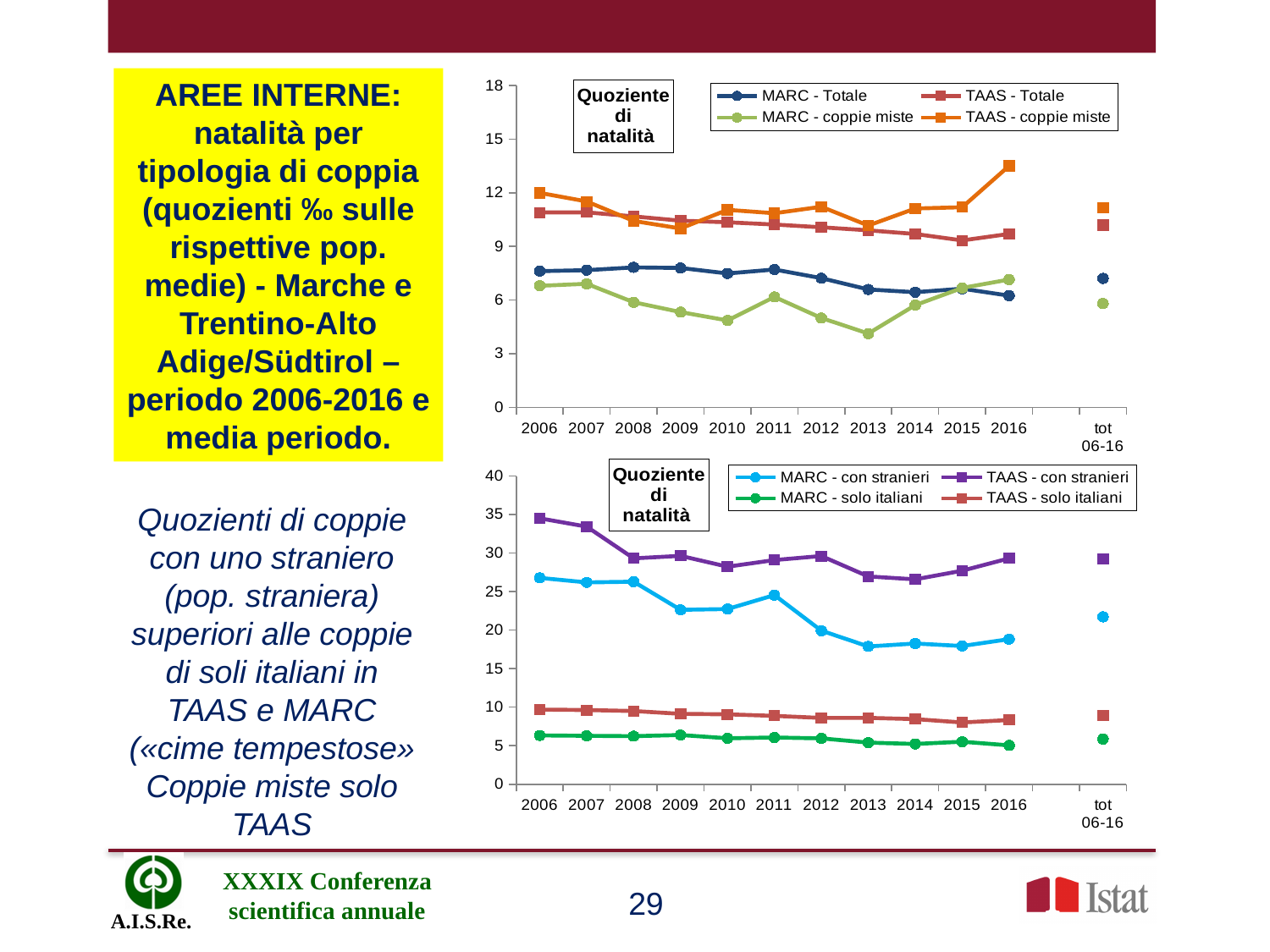

### Chart: Quoziente
di
natalità

| Category | MARC - Totale | TAAS - Totale | MARC - coppie miste | TAAS - coppie miste |
|---|---|---|---|---|
| 2006 | 7.61499717379382 | 10.898429225984103 | 6.794940796555436 | 11.992831870606073 |
| 2007 | 7.671772108166961 | 10.905149506616564 | 6.907736665064872 | 11.513463324048283 |
| 2008 | 7.826412582175252 | 10.679245076526563 | 5.875101634012641 | 10.42321197560525 |
| 2009 | 7.792525562096558 | 10.438882883078644 | 5.323230385574526 | 10.002226523027387 |
| 2010 | 7.487418936446174 | 10.347813506142394 | 4.858485160994614 | 11.043622308117062 |
| 2011 | 7.706428995439095 | 10.222797938628727 | 6.171667299658184 | 10.85590954482492 |
| 2012 | 7.222908269064983 | 10.067893523944697 | 4.992185130753261 | 11.217775860209256 |
| 2013 | 6.591623783498372 | 9.898056834966313 | 4.1229721251232405 | 10.166852397453708 |
| 2014 | 6.436598006758643 | 9.6959303476024 | 5.714949471483331 | 11.119393713504783 |
| 2015 | 6.633463244071153 | 9.334926055450767 | 6.672146207029928 | 11.190089678324323 |
| 2016 | 6.246335918751239 | 9.697399608989775 | 7.14389149008061 | 13.505422127602953 |
|  | None | None | None | None |
| tot 06-16 | 7.208370852962426 | 10.191614578670702 | 5.805981563859009 | 11.15825260588662 |
AREE INTERNE: natalità per tipologia di coppia (quozienti ‰ sulle rispettive pop. medie) - Marche e Trentino-Alto Adige/Südtirol – periodo 2006-2016 e media periodo.

### Chart: Quoziente
di
natalità

| Category | MARC - con stranieri | TAAS - con stranieri | MARC - solo italiani | TAAS - solo italiani |
|---|---|---|---|---|
| 2006 | 26.77610333692142 | 34.50811009511556 | 6.338320165854205 | 9.694382085663001 |
| 2007 | 26.189332051898127 | 33.42618384401114 | 6.2840564574757085 | 9.630964777518876 |
| 2008 | 26.28058855928869 | 29.31066346331547 | 6.236541160041848 | 9.506470844845136 |
| 2009 | 22.6357183963169 | 29.629883364447565 | 6.387426711428591 | 9.13902029888007 |
| 2010 | 22.734043772201215 | 28.226199369863902 | 5.969331872946331 | 9.074590683451074 |
| 2011 | 24.544246107102165 | 29.088683439100603 | 6.06154766570124 | 8.869999076041763 |
| 2012 | 19.922084587211607 | 29.616160993574432 | 5.954682906146184 | 8.608631637066347 |
| 2013 | 17.881150847001884 | 26.958950951806678 | 5.406308300730017 | 8.617657605638483 |
| 2014 | 18.259960506446742 | 26.587153683687415 | 5.232666791253972 | 8.453728343174316 |
| 2015 | 17.937436542087706 | 27.707292471118535 | 5.520746823785852 | 8.017789187283624 |
| 2016 | 18.82511946710431 | 29.306100725167987 | 5.042009039568911 | 8.333911595309138 |
|  | None | None | None | None |
| tot 06-16 | 21.72152104951149 | 29.236663537076364 | 5.864544770787896 | 8.899553102031 |
Quozienti di coppie con uno straniero (pop. straniera) superiori alle coppie di soli italiani in TAAS e MARC («cime tempestose»
Coppie miste solo TAAS
29